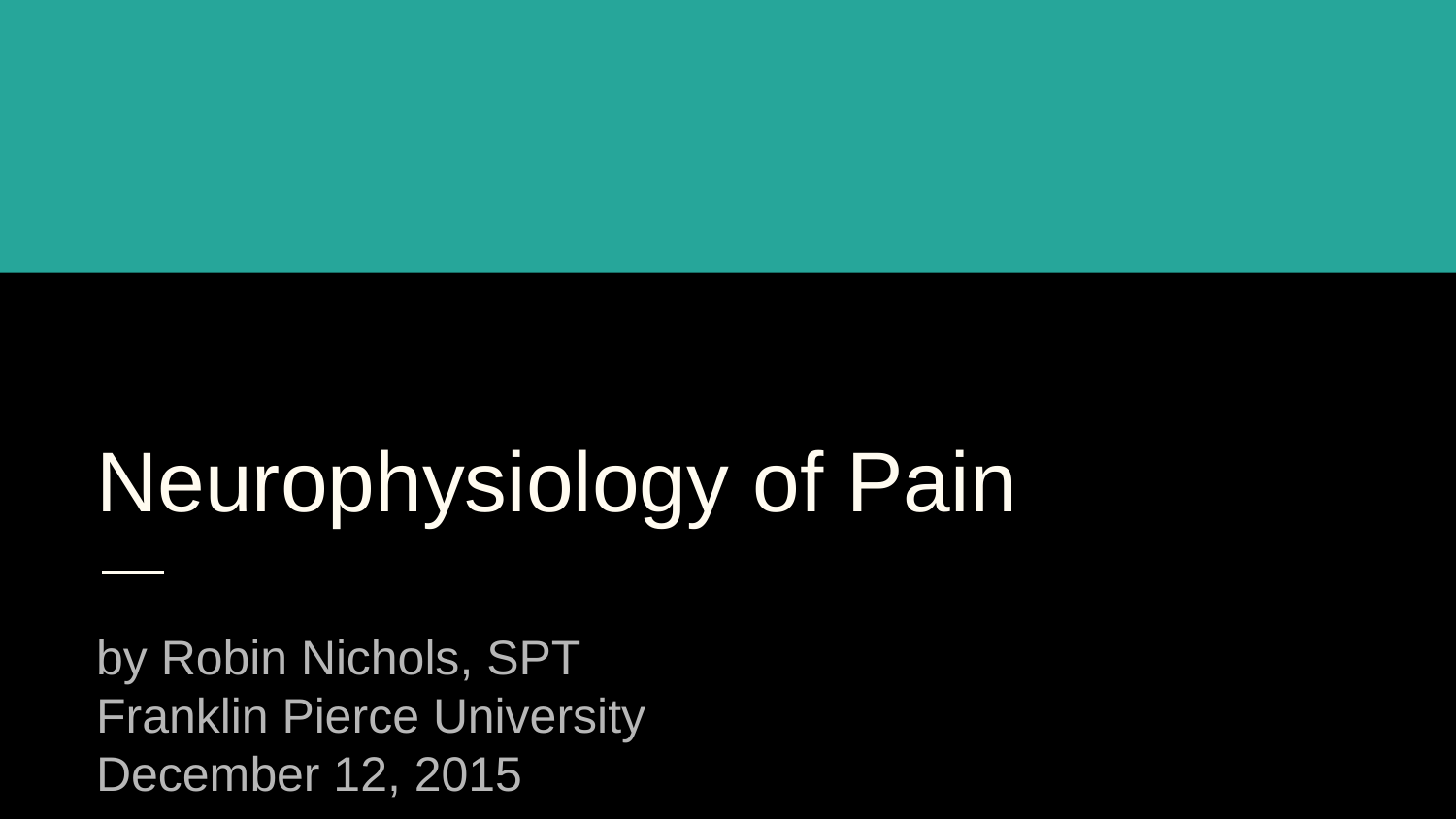

# Neurophysiology of Pain
by Robin Nichols, SPT
Franklin Pierce University
December 12, 2015